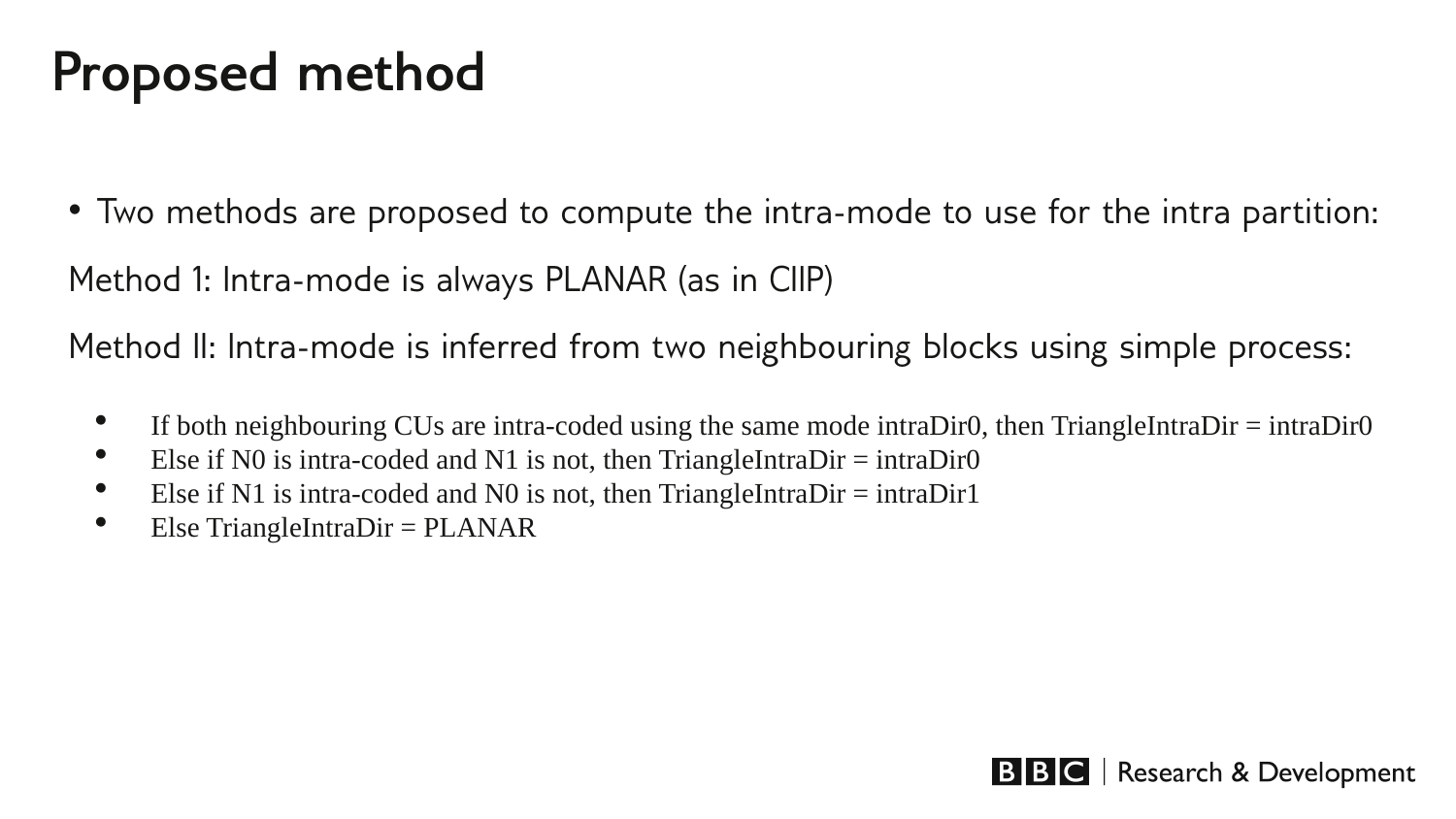

Proposed method

Two methods are proposed to compute the intra-mode to use for the intra partition:
Method 1: Intra-mode is always PLANAR (as in CIIP)
Method II: Intra-mode is inferred from two neighbouring blocks using simple process:

If both neighbouring CUs are intra-coded using the same mode intraDir0, then TriangleIntraDir = intraDir0
Else if N0 is intra-coded and N1 is not, then TriangleIntraDir = intraDir0
Else if N1 is intra-coded and N0 is not, then TriangleIntraDir = intraDir1
Else TriangleIntraDir = PLANAR

Intra-mode is also inferred from neighbouring blocks